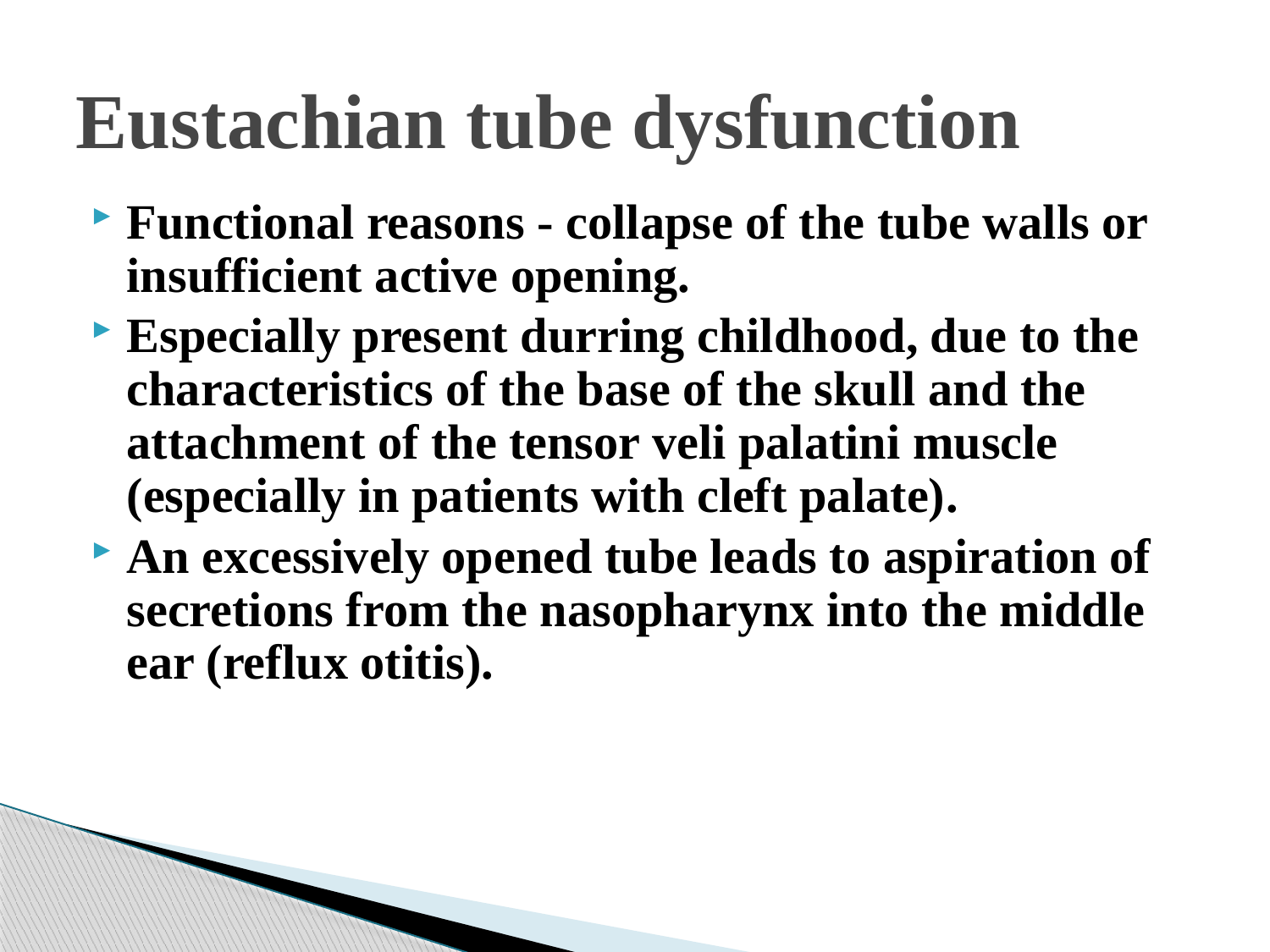

# Eustachian tube dysfunction
Functional reasons - collapse of the tube walls or insufficient active opening.
Especially present durring childhood, due to the characteristics of the base of the skull and the attachment of the tensor veli palatini muscle (especially in patients with cleft palate).
An excessively opened tube leads to aspiration of secretions from the nasopharynx into the middle ear (reflux otitis).